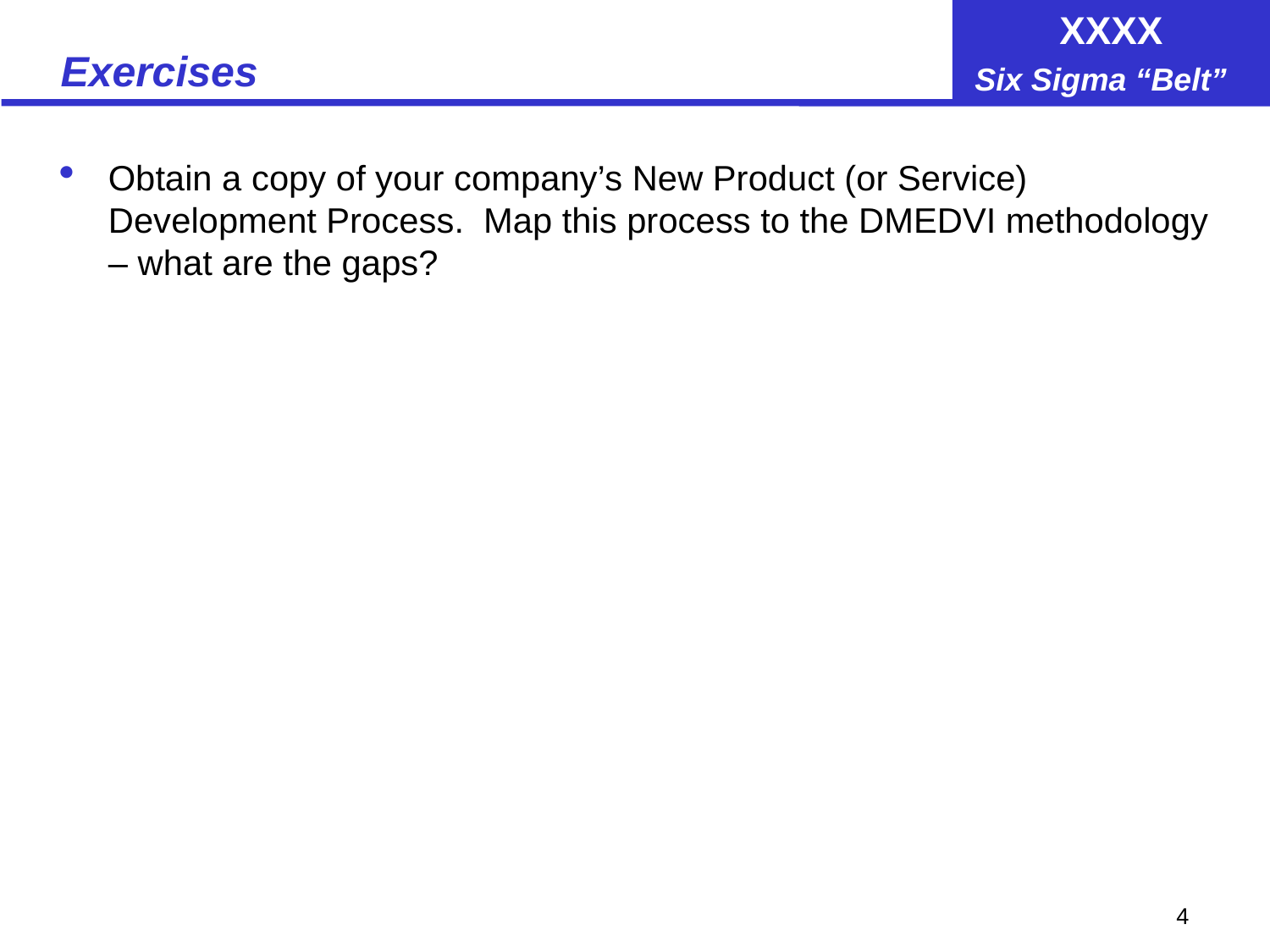

# Exercises
Obtain a copy of your company’s New Product (or Service) Development Process.  Map this process to the DMEDVI methodology – what are the gaps?